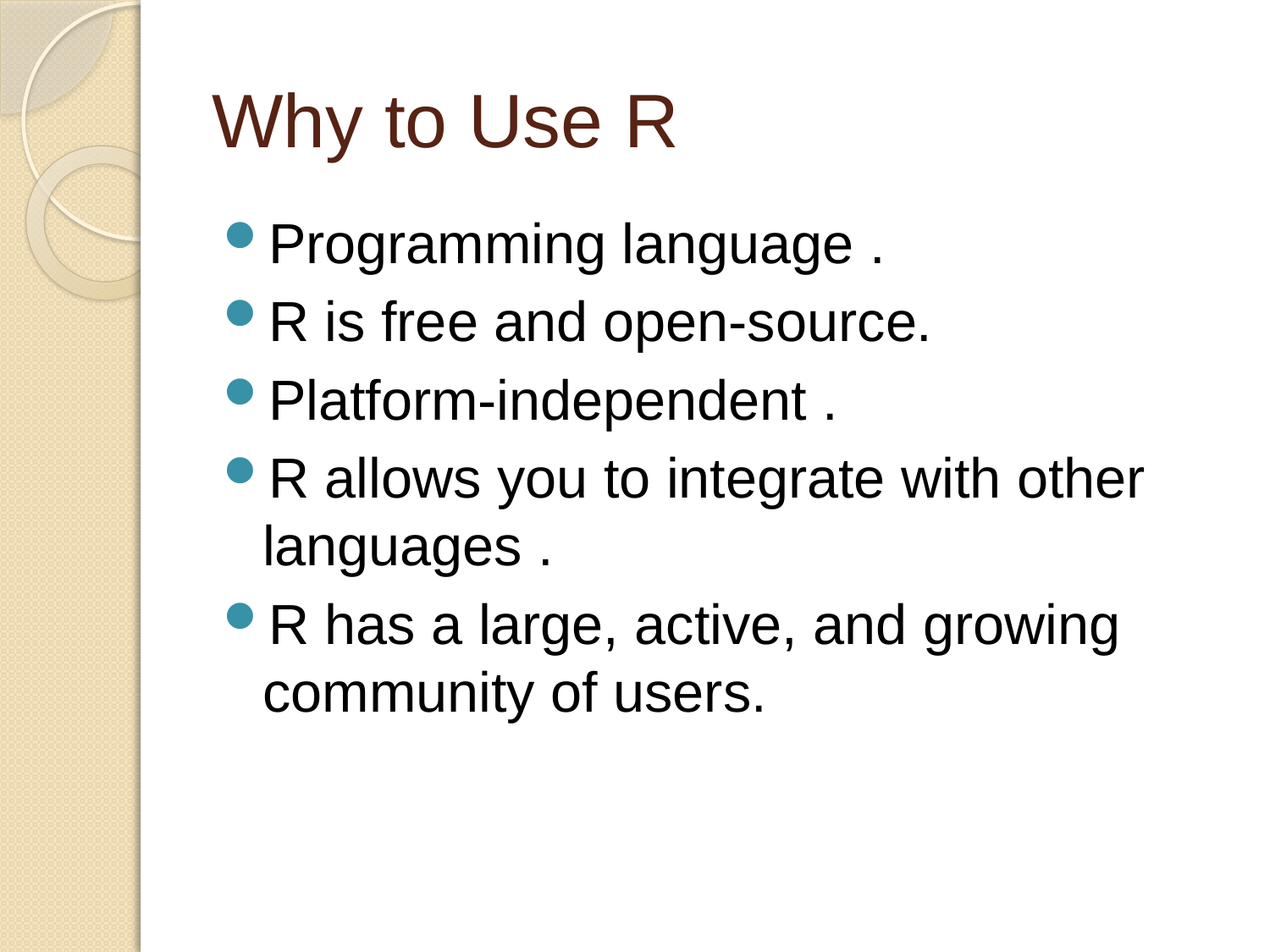

# Why to Use R
Programming language .
R is free and open-source.
Platform-independent .
R allows you to integrate with other languages .
R has a large, active, and growing community of users.